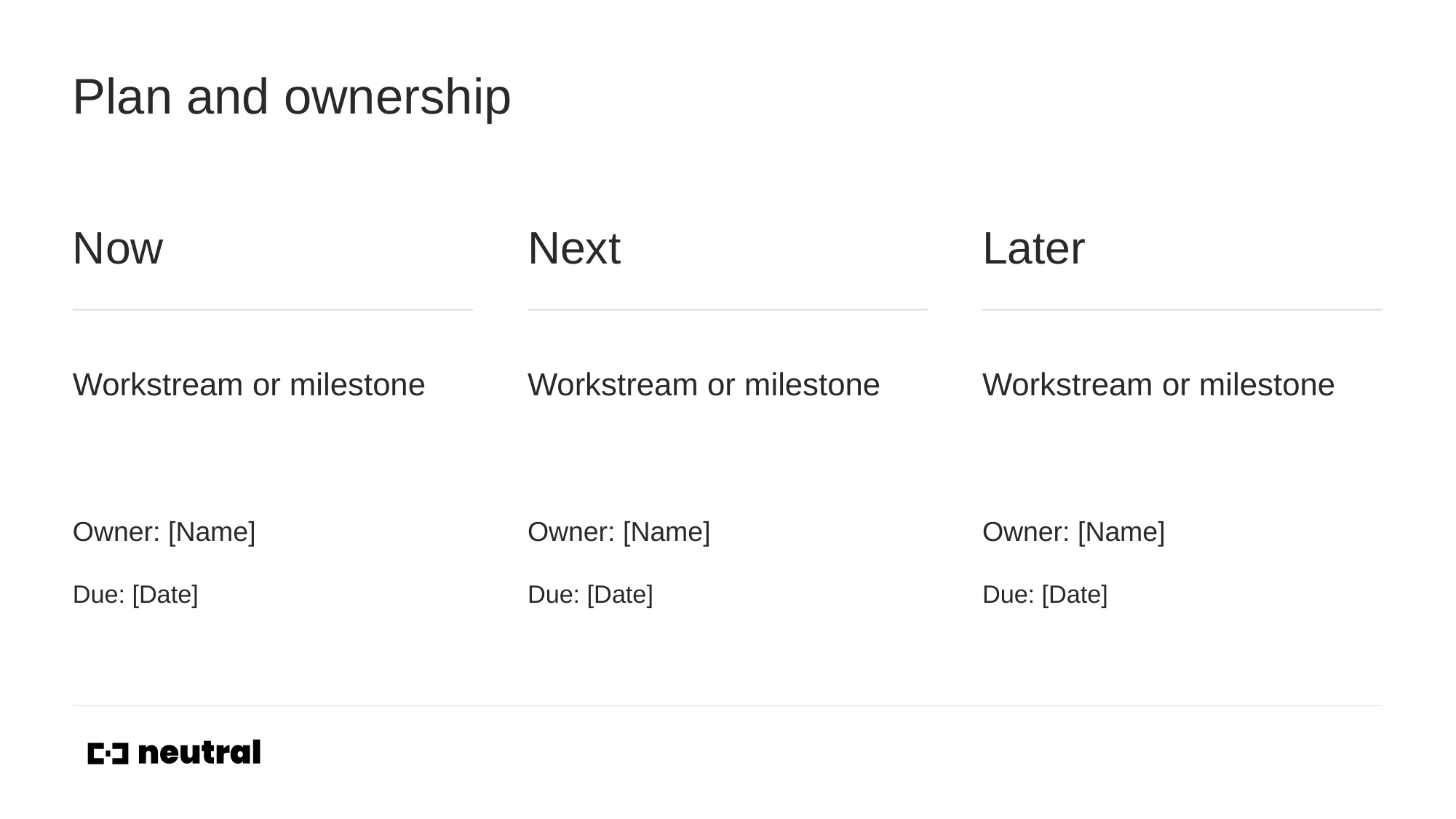

# Plan and ownership
Now
Next
Later

Workstream or milestone
Workstream or milestone
Workstream or milestone
Owner: [Name]
Owner: [Name]
Owner: [Name]
Due: [Date]
Due: [Date]
Due: [Date]